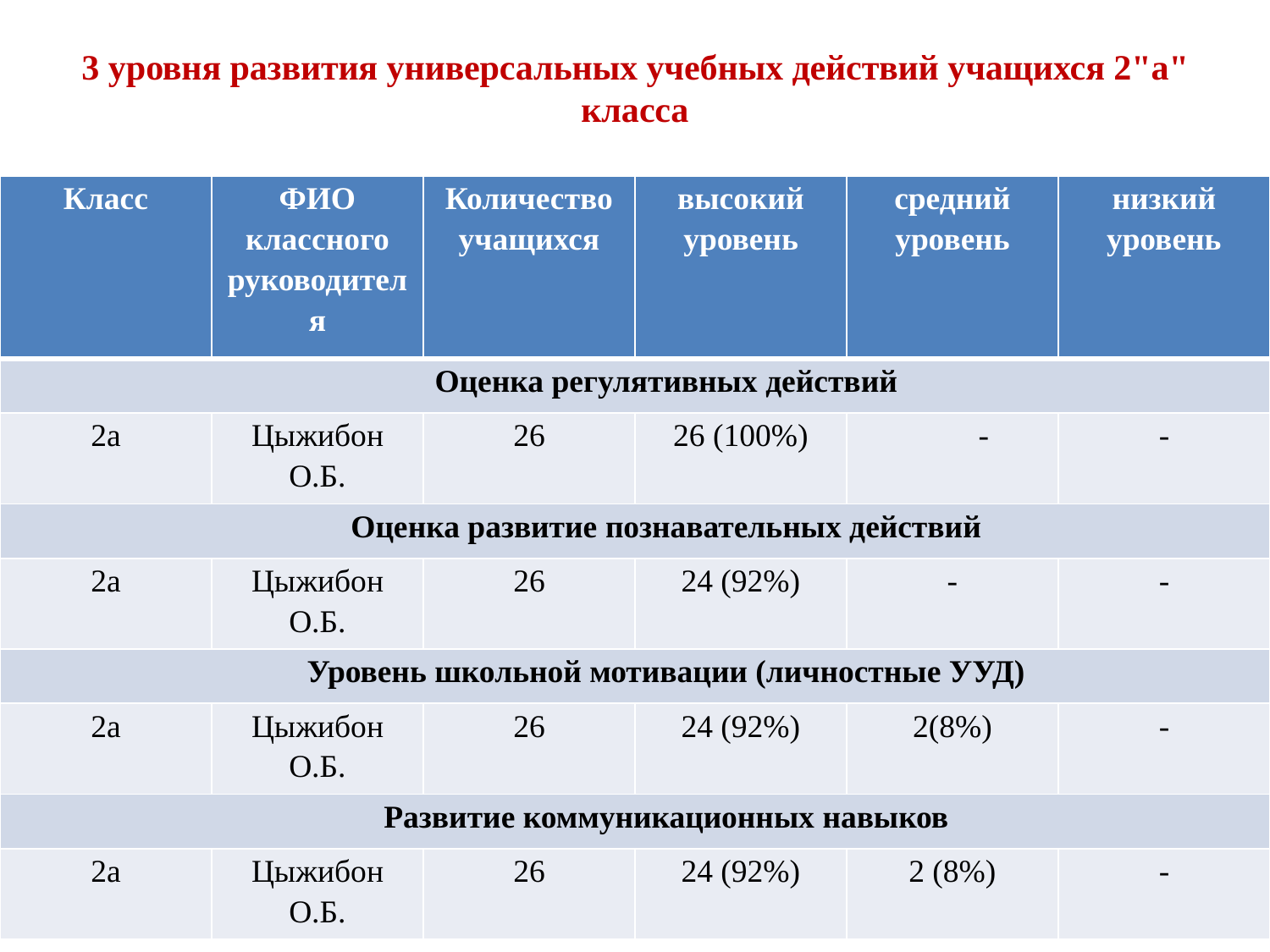

# 3 уровня развития универсальных учебных действий учащихся 2"а" класса
| Класс | ФИО классного руководителя | Количество учащихся | высокий уровень | средний уровень | низкий уровень |
| --- | --- | --- | --- | --- | --- |
| Оценка регулятивных действий |  |  |  |  |  |
| 2а | Цыжибон О.Б. | 26 | 26 (100%) | - | - |
| Оценка развитие познавательных действий |  |  |  |  |  |
| 2а | Цыжибон О.Б. | 26 | 24 (92%) | - | - |
| Уровень школьной мотивации (личностные УУД) |  |  |  |  |  |
| 2а | Цыжибон О.Б. | 26 | 24 (92%) | 2(8%) | - |
| Развитие коммуникационных навыков |  |  |  |  |  |
| 2а | Цыжибон О.Б. | 26 | 24 (92%) | 2 (8%) | - |